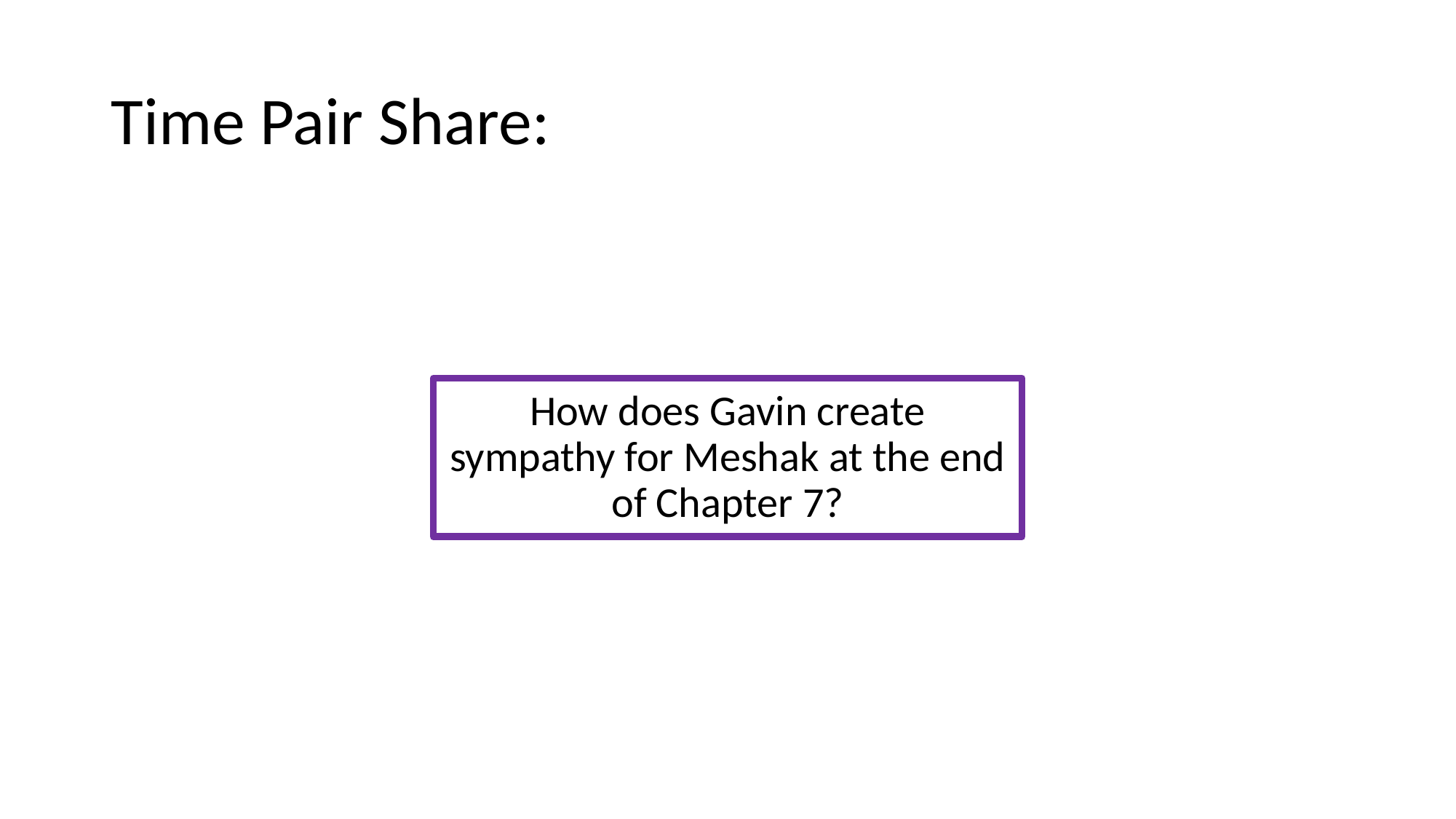

# Time Pair Share:
How does Gavin create sympathy for Meshak at the end of Chapter 7?